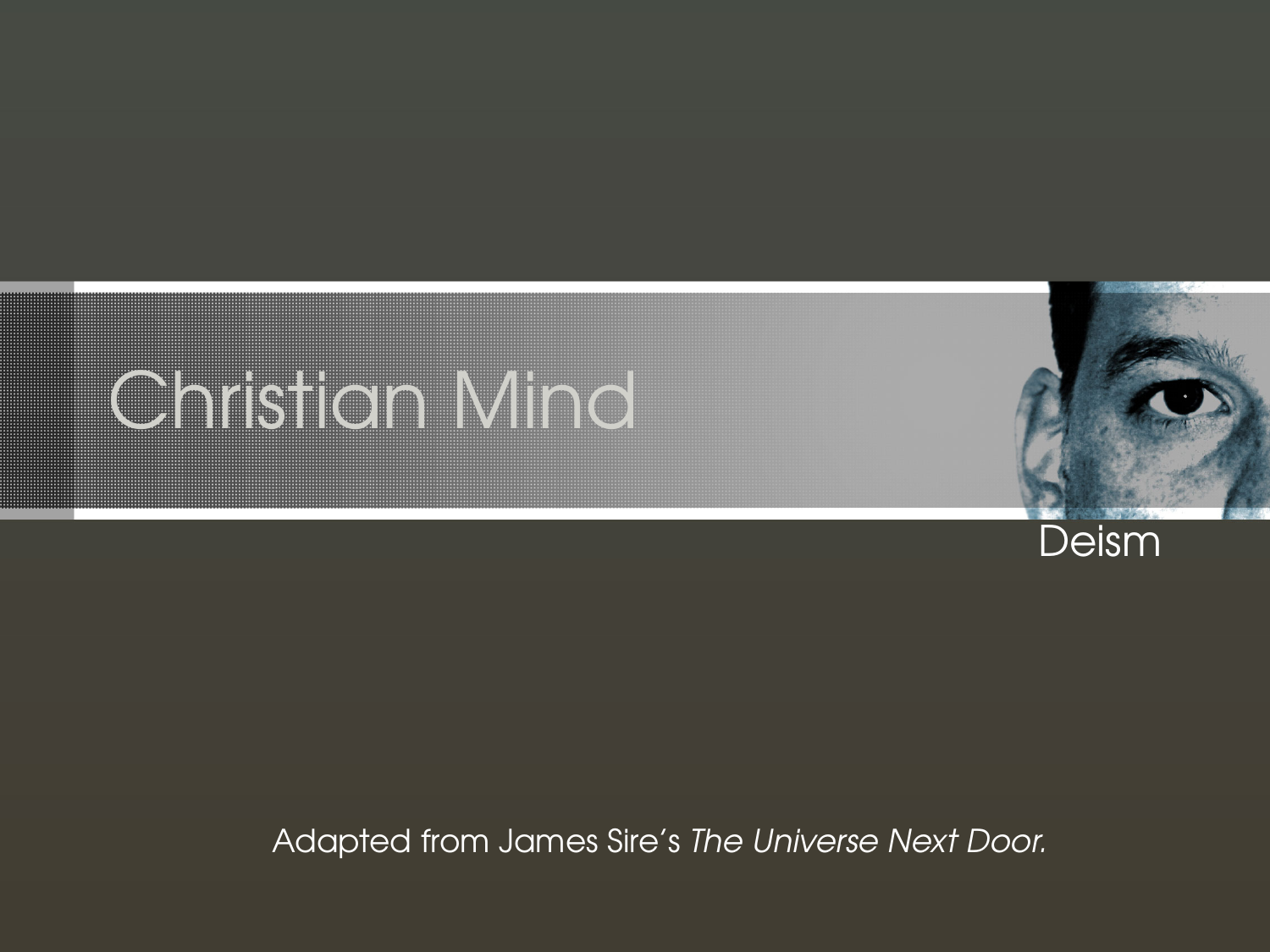

# Christian Mind
Deism
Adapted from James Sire’s The Universe Next Door.